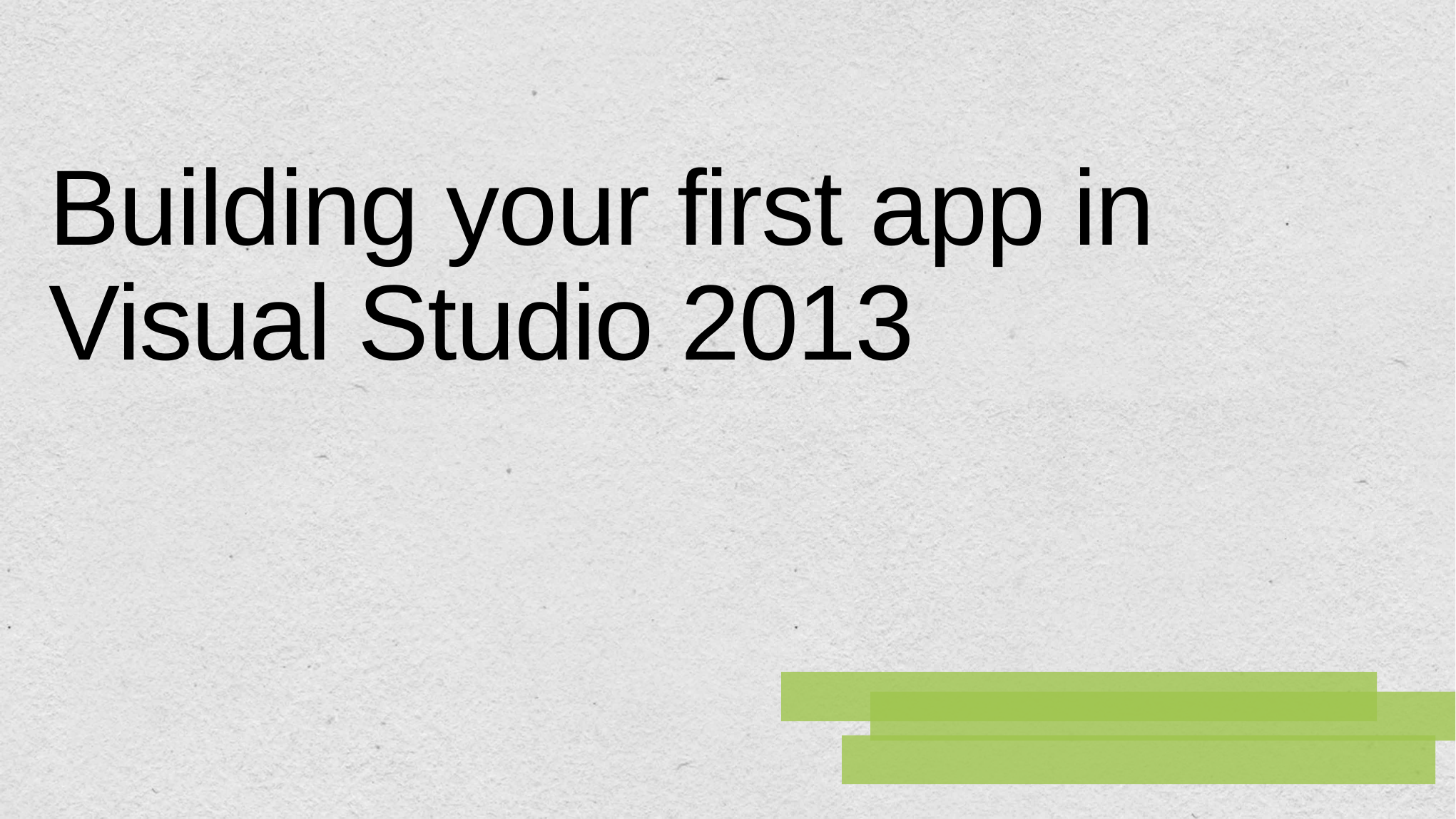

# Building your first app in Visual Studio 2013